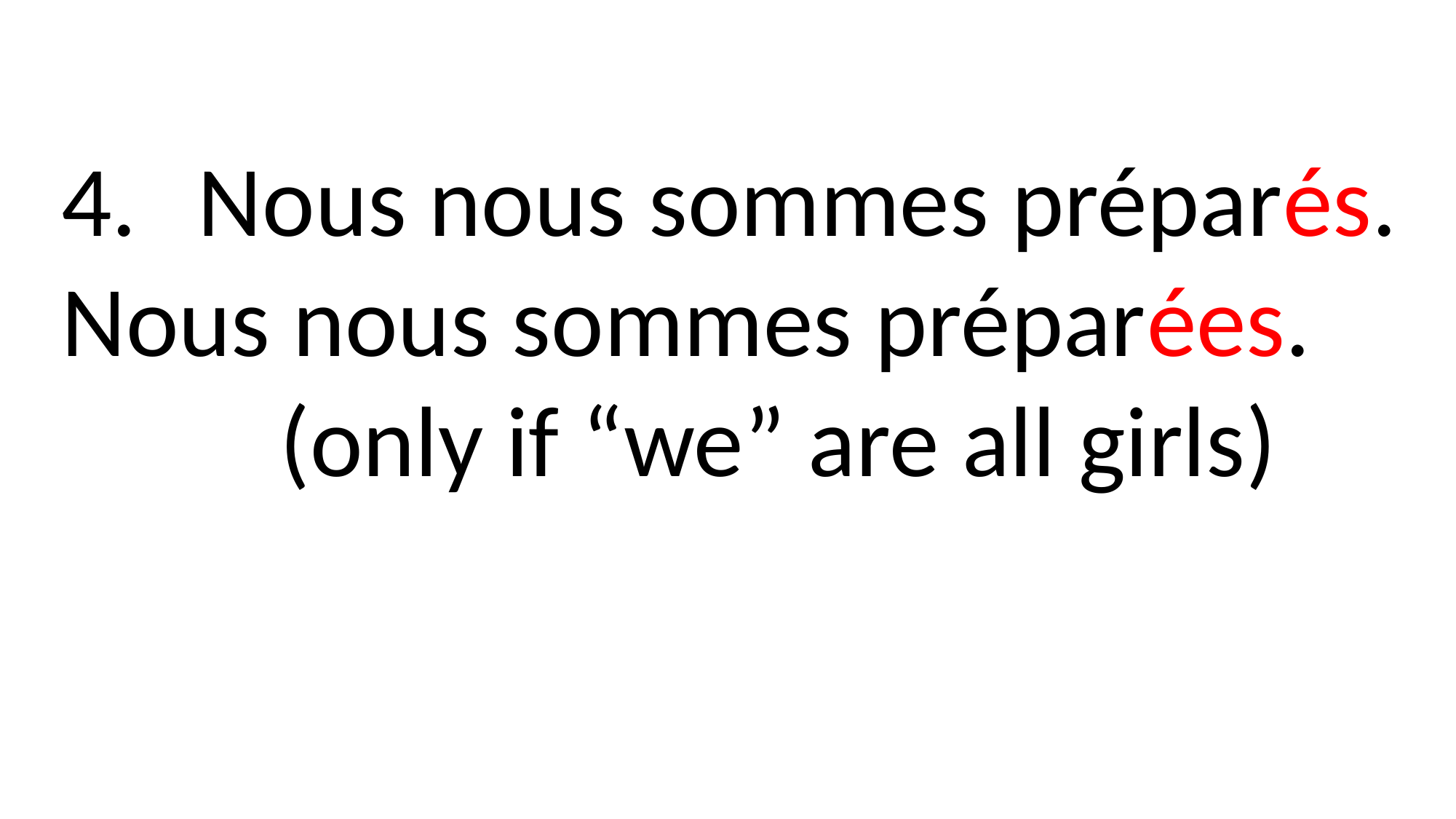

Nous nous sommes préparés.
Nous nous sommes préparées.
		(only if “we” are all girls)